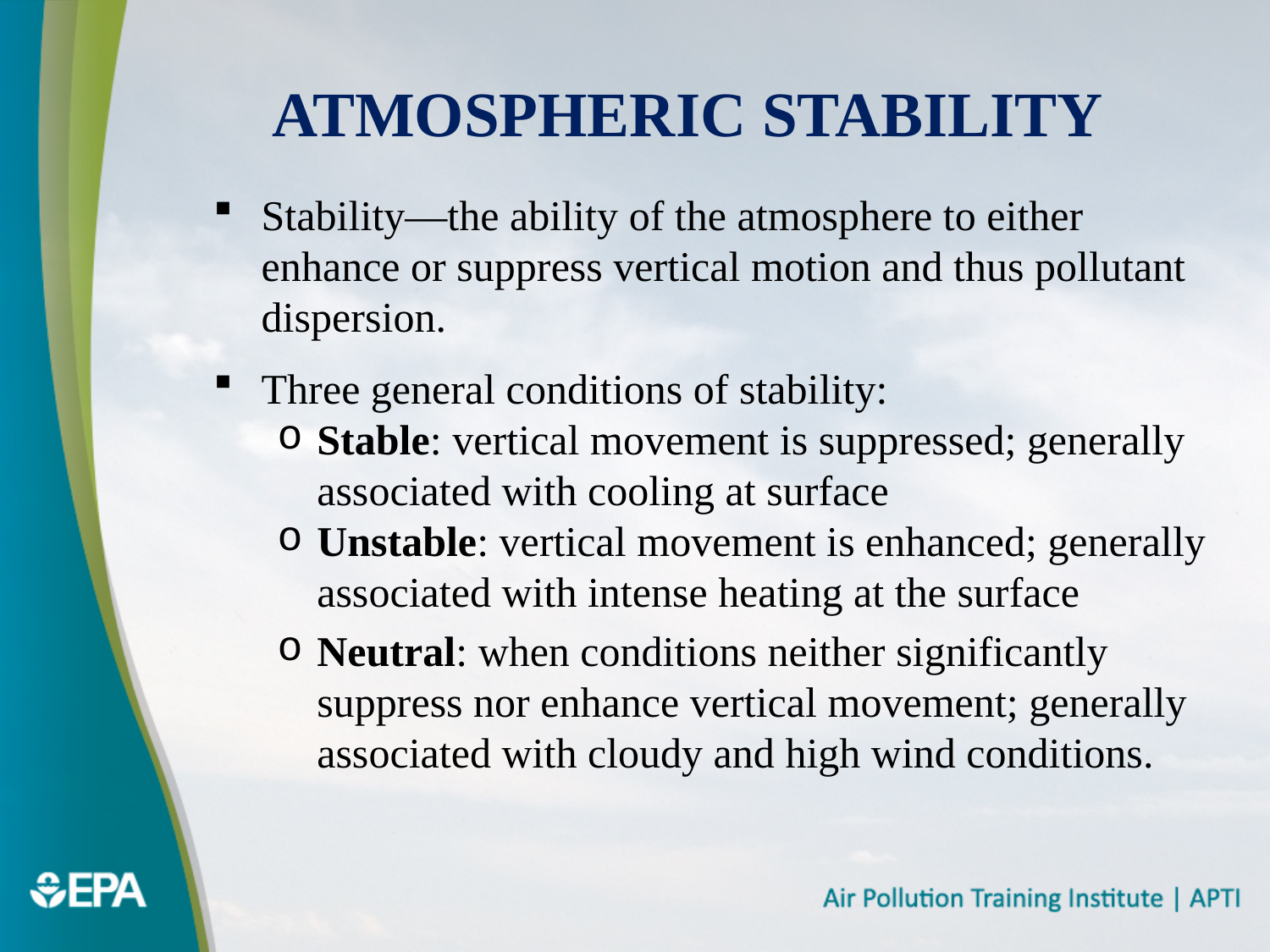

# Atmospheric Stability
Stability—the ability of the atmosphere to either enhance or suppress vertical motion and thus pollutant dispersion.
Three general conditions of stability:
Stable: vertical movement is suppressed; generally associated with cooling at surface
Unstable: vertical movement is enhanced; generally associated with intense heating at the surface
Neutral: when conditions neither significantly suppress nor enhance vertical movement; generally associated with cloudy and high wind conditions.